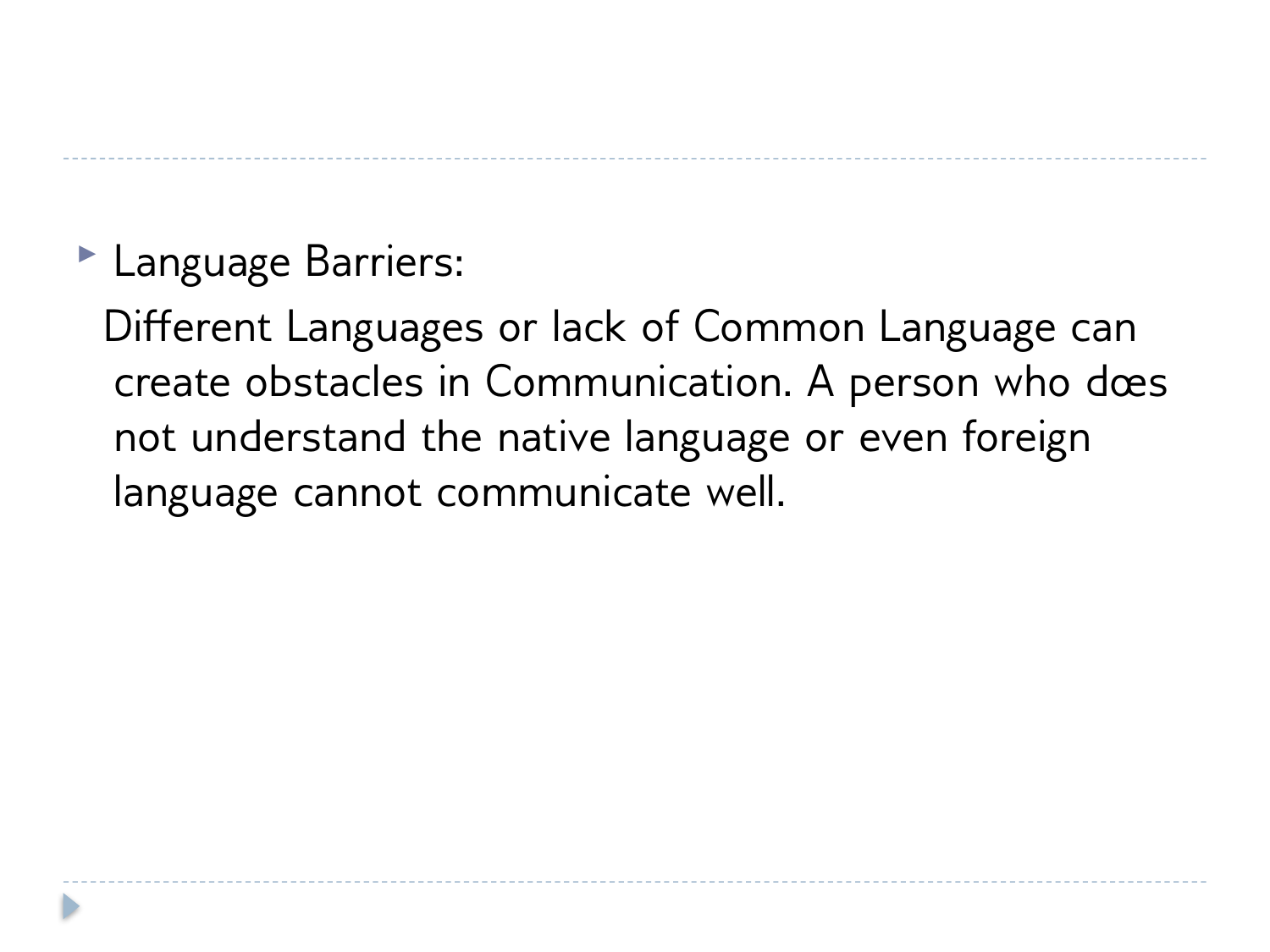

Language Barriers:
  Different Languages or lack of Common Language can create obstacles in Communication. A person who does not understand the native language or even foreign language cannot communicate well.